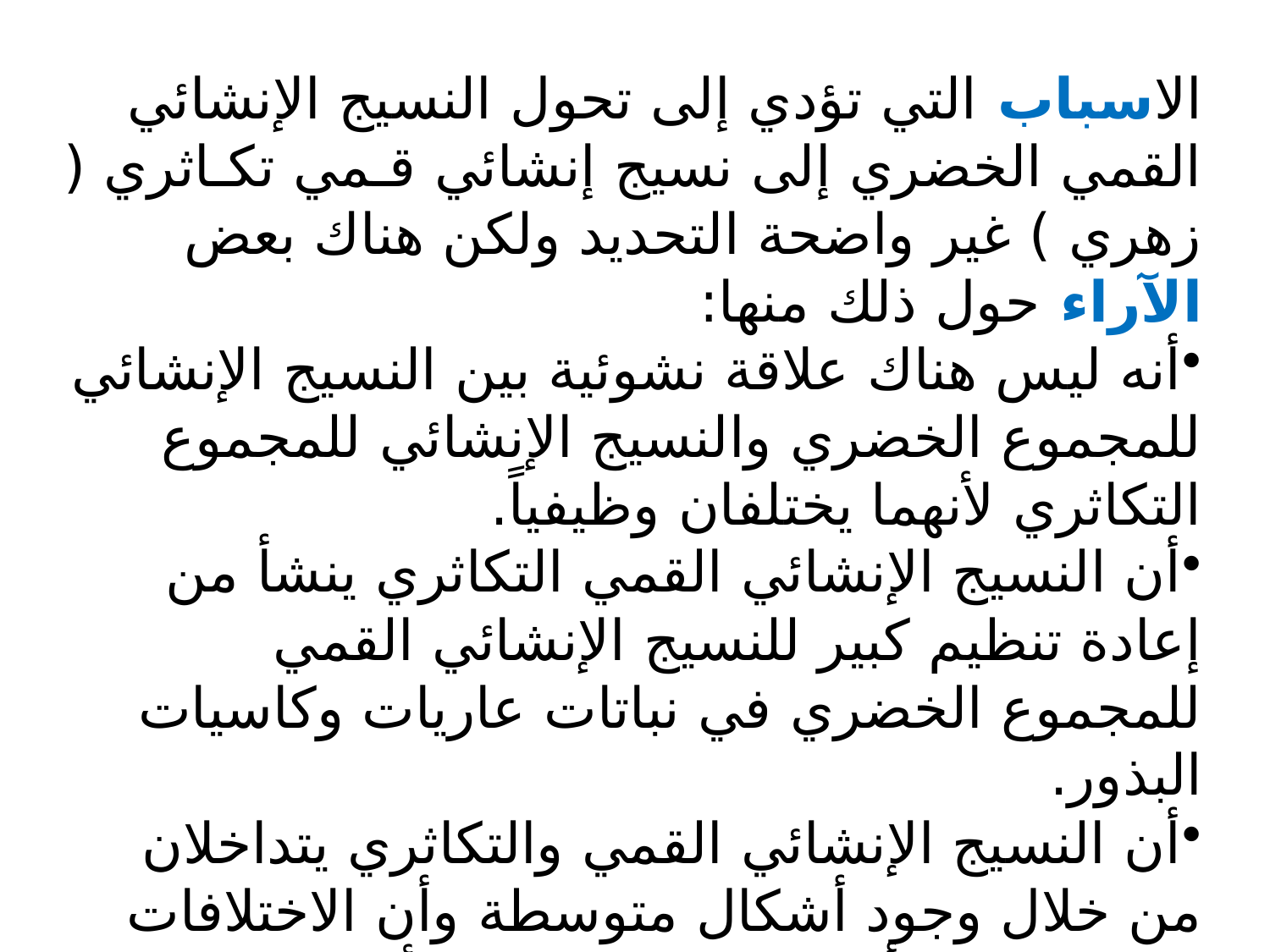

الاسباب التي تؤدي إلى تحول النسيج الإنشائي القمي الخضري إلى نسيج إنشائي قـمي تكـاثري ( زهري ) غير واضحة التحديد ولكن هناك بعض الآراء حول ذلك منها:
أنه ليس هناك علاقة نشوئية بين النسيج الإنشائي للمجموع الخضري والنسيج الإنشائي للمجموع التكاثري لأنهما يختلفان وظيفياً.
أن النسيج الإنشائي القمي التكاثري ينشأ من إعادة تنظيم كبير للنسيج الإنشائي القمي للمجموع الخضري في نباتات عاريات وكاسيات البذور.
أن النسيج الإنشائي القمي والتكاثري يتداخلان من خلال وجود أشكال متوسطة وأن الاختلافات بينهما ليست أساسية وترجع إلى الأشكال المختلفة للنمو في محور كل من المجموع الخضري والتكاثري.
أن التغير الواضح ينشأ عن انعكاس بعض التغيرات الفسيولوجية في النبات.